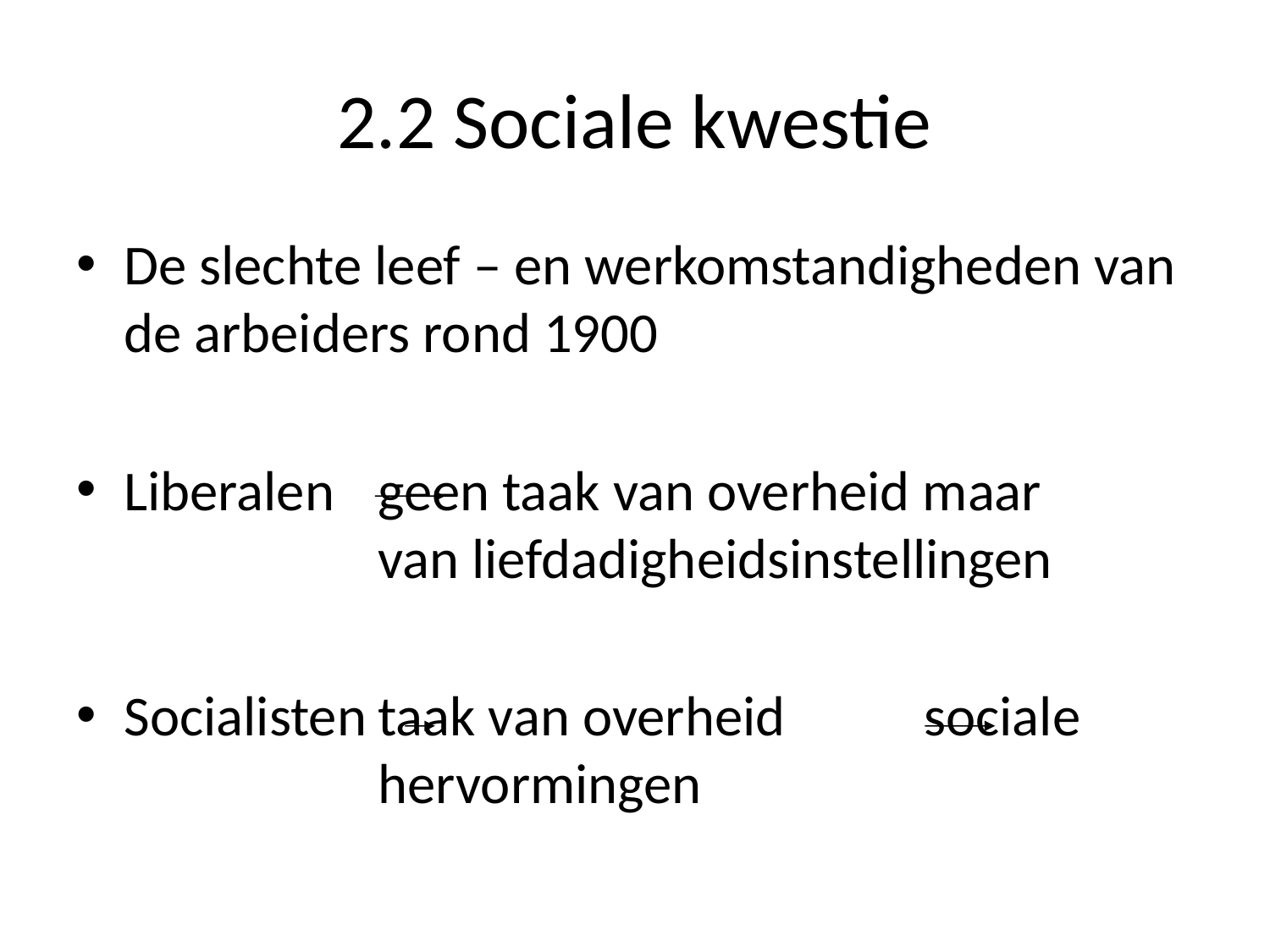

# 2.2 Sociale kwestie
De slechte leef – en werkomstandigheden van de arbeiders rond 1900

Liberalen	geen taak van overheid maar 			van liefdadigheidsinstellingen

Socialisten	taak van overheid	   sociale 			hervormingen